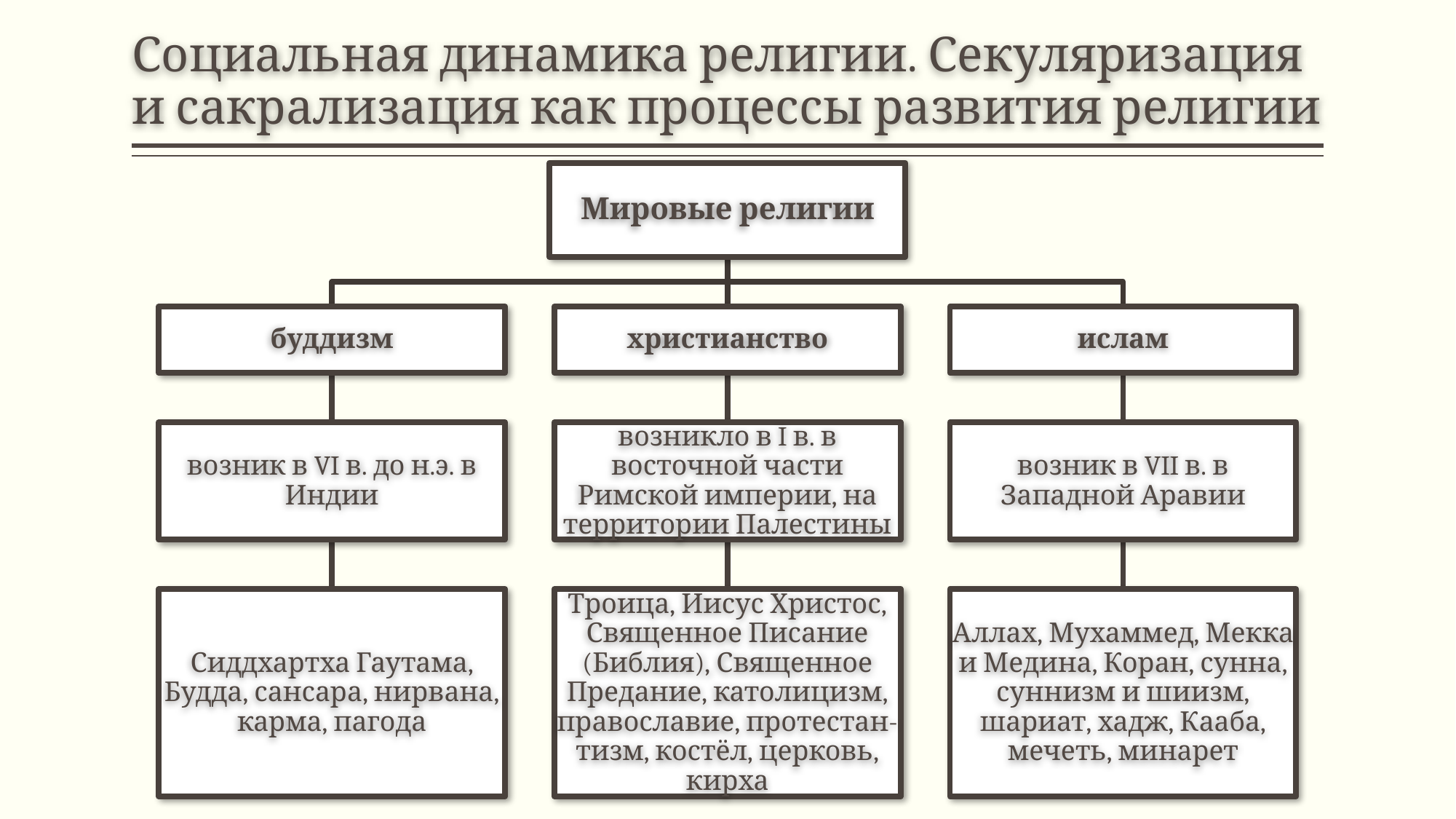

# Социальная динамика религии. Секуляризация и сакрализация как процессы развития религии

Мировые религии

буддизм

христианство

ислам

возник в VI в. до н.э. в Индии

возникло в I в. в восточной части Римской империи, на территории Палестины

возник в VII в. в Западной Аравии

Сиддхартха Гаутама, Будда, сансара, нирвана, карма, пагода

Троица, Иисус Христос, Священное Писание (Библия), Священное Предание, католицизм, православие, протестан- тизм, костёл, церковь, кирха

Аллах, Мухаммед, Мекка и Медина, Коран, сунна, суннизм и шиизм, шариат, хадж, Кааба, мечеть, минарет